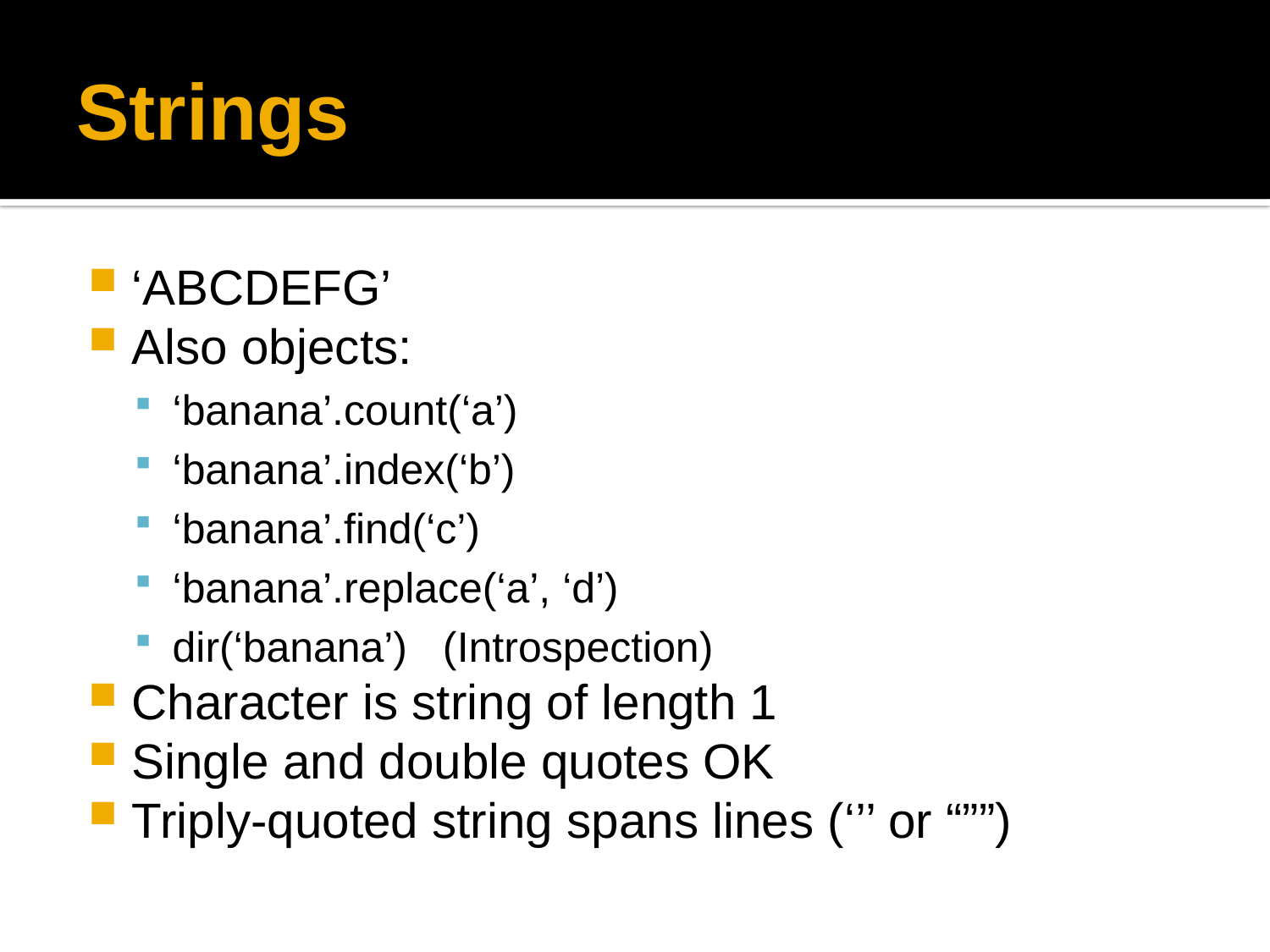

# Strings
‘ABCDEFG’
Also objects:
‘banana’.count(‘a’)
‘banana’.index(‘b’)
‘banana’.find(‘c’)
‘banana’.replace(‘a’, ‘d’)
dir(‘banana’)   (Introspection)
Character is string of length 1
Single and double quotes OK
Triply-quoted string spans lines (‘’’ or “””)